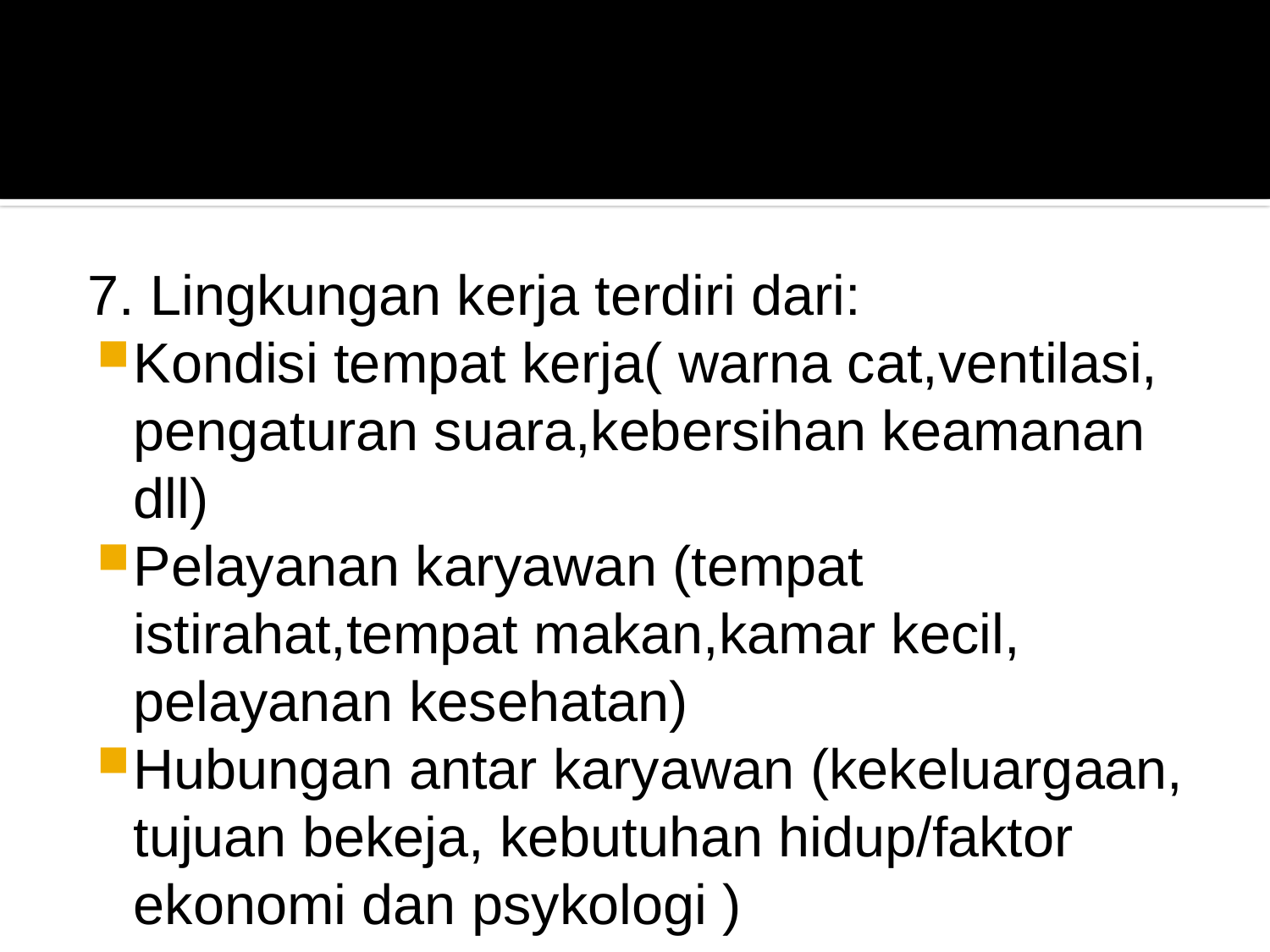

#
7. Lingkungan kerja terdiri dari:
Kondisi tempat kerja( warna cat,ventilasi, pengaturan suara,kebersihan keamanan dll)
Pelayanan karyawan (tempat istirahat,tempat makan,kamar kecil, pelayanan kesehatan)
Hubungan antar karyawan (kekeluargaan, tujuan bekeja, kebutuhan hidup/faktor ekonomi dan psykologi )